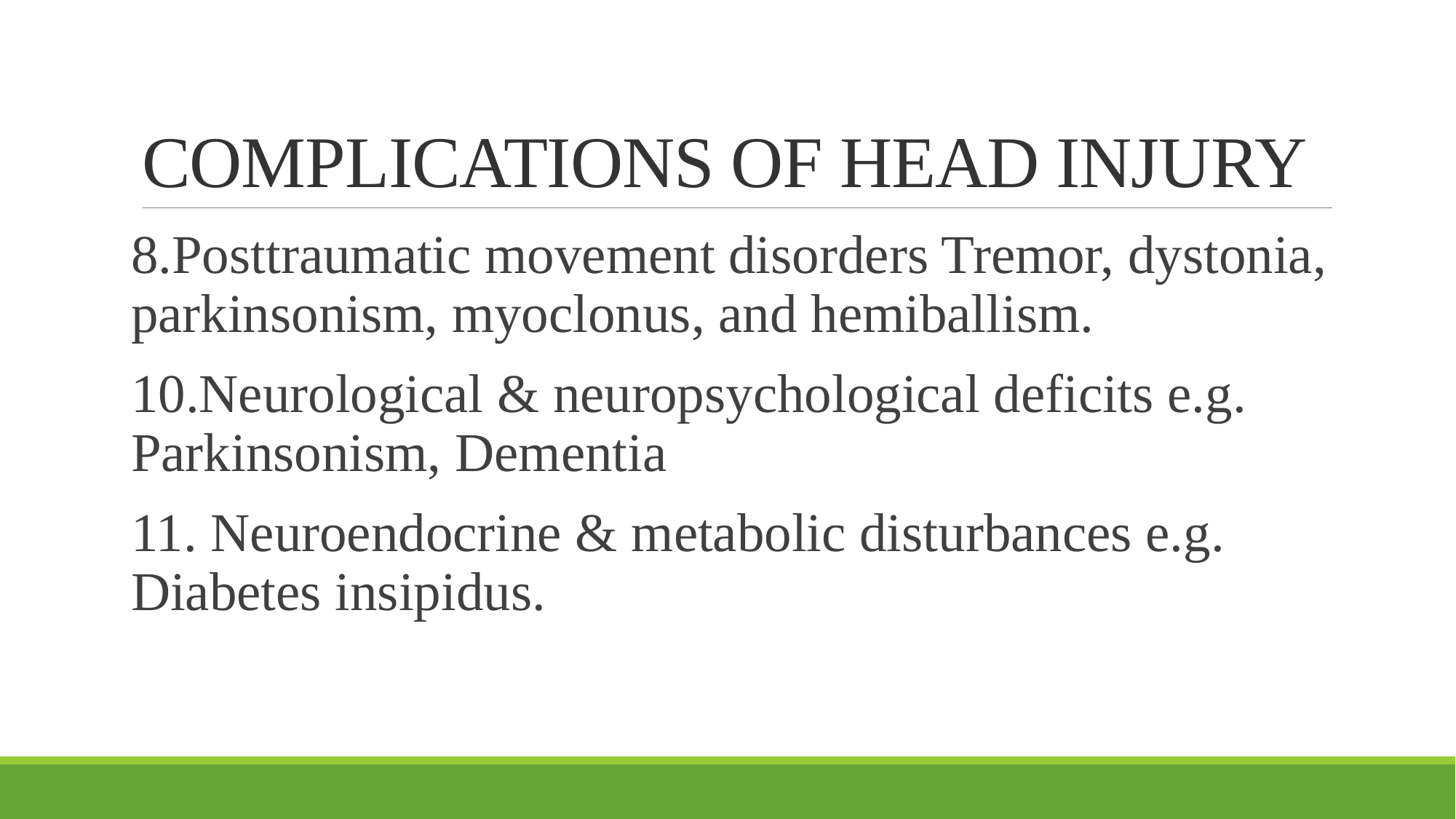

# COMPLICATIONS OF HEAD INJURY
8.Posttraumatic movement disorders Tremor, dystonia, parkinsonism, myoclonus, and hemiballism.
10.Neurological & neuropsychological deficits e.g. Parkinsonism, Dementia
11. Neuroendocrine & metabolic disturbances e.g. Diabetes insipidus.